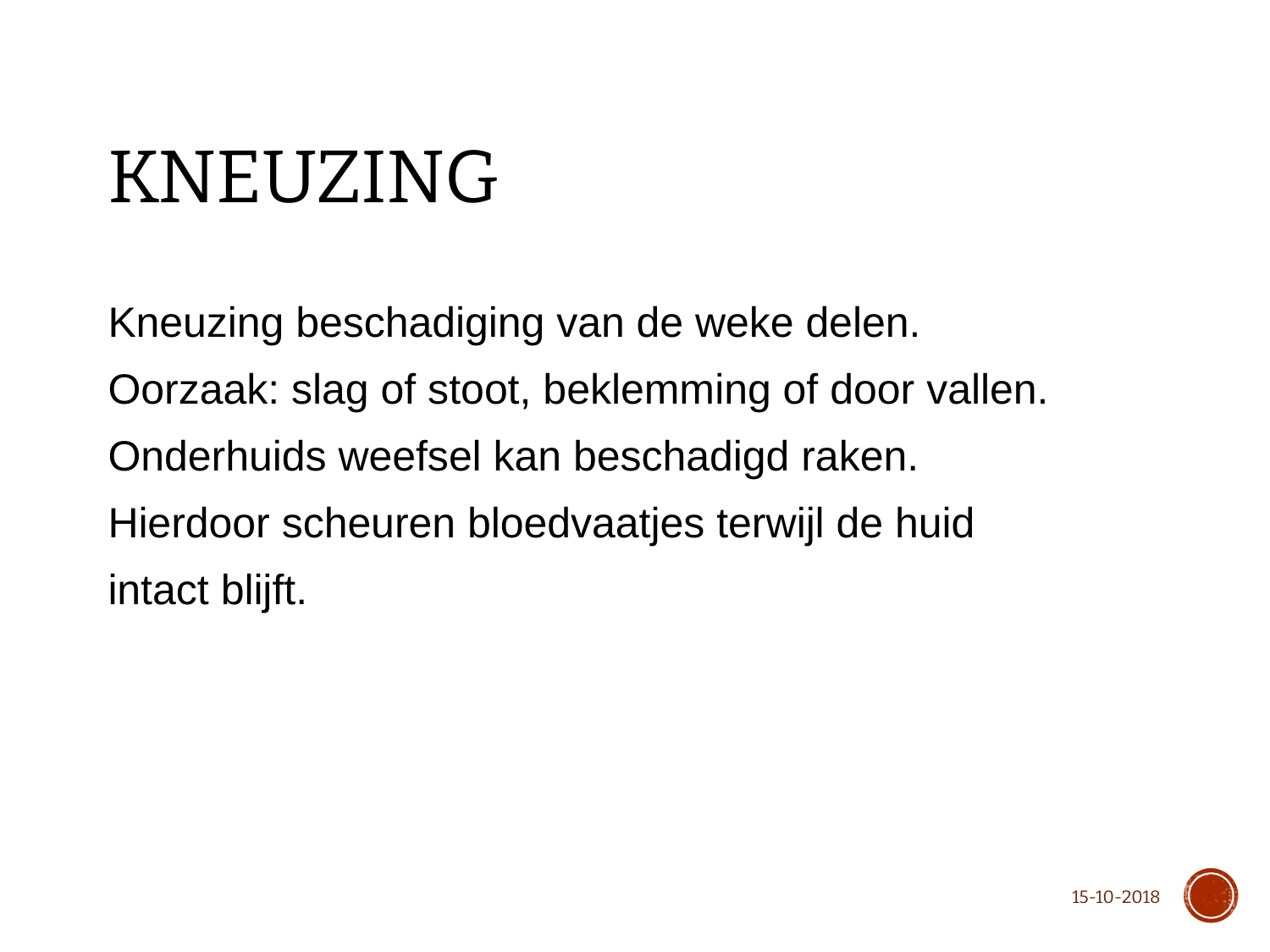

# Kneuzing
Kneuzing beschadiging van de weke delen.
Oorzaak: slag of stoot, beklemming of door vallen.
Onderhuids weefsel kan beschadigd raken.
Hierdoor scheuren bloedvaatjes terwijl de huid
intact blijft.

15-10-2018